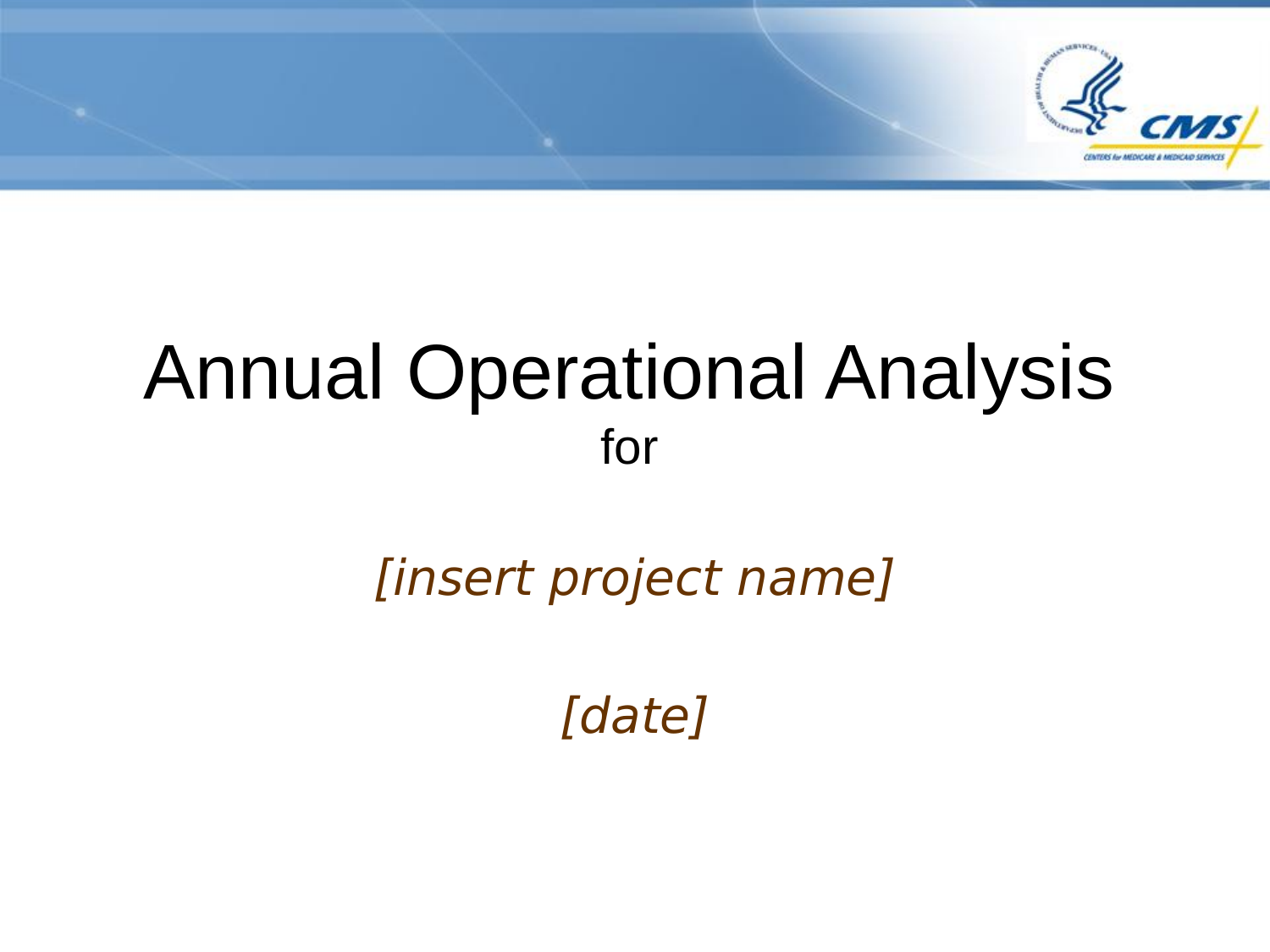

# Annual Operational Analysis for
[insert project name]

[date]